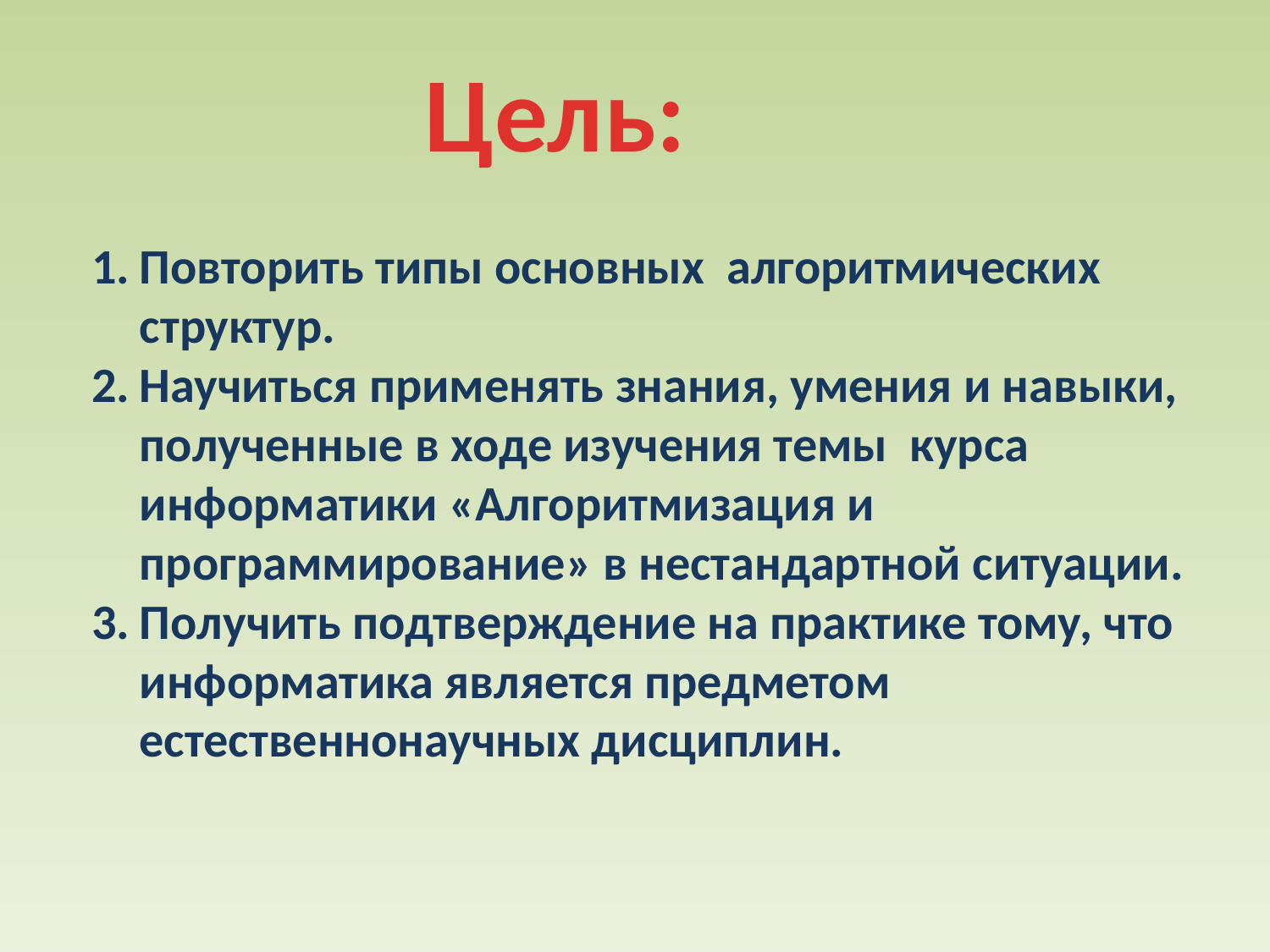

Цель:
Повторить типы основных  алгоритмических структур.
Научиться применять знания, умения и навыки, полученные в ходе изучения темы  курса информатики «Алгоритмизация и программирование» в нестандартной ситуации.
Получить подтверждение на практике тому, что информатика является предметом естественнонаучных дисциплин.